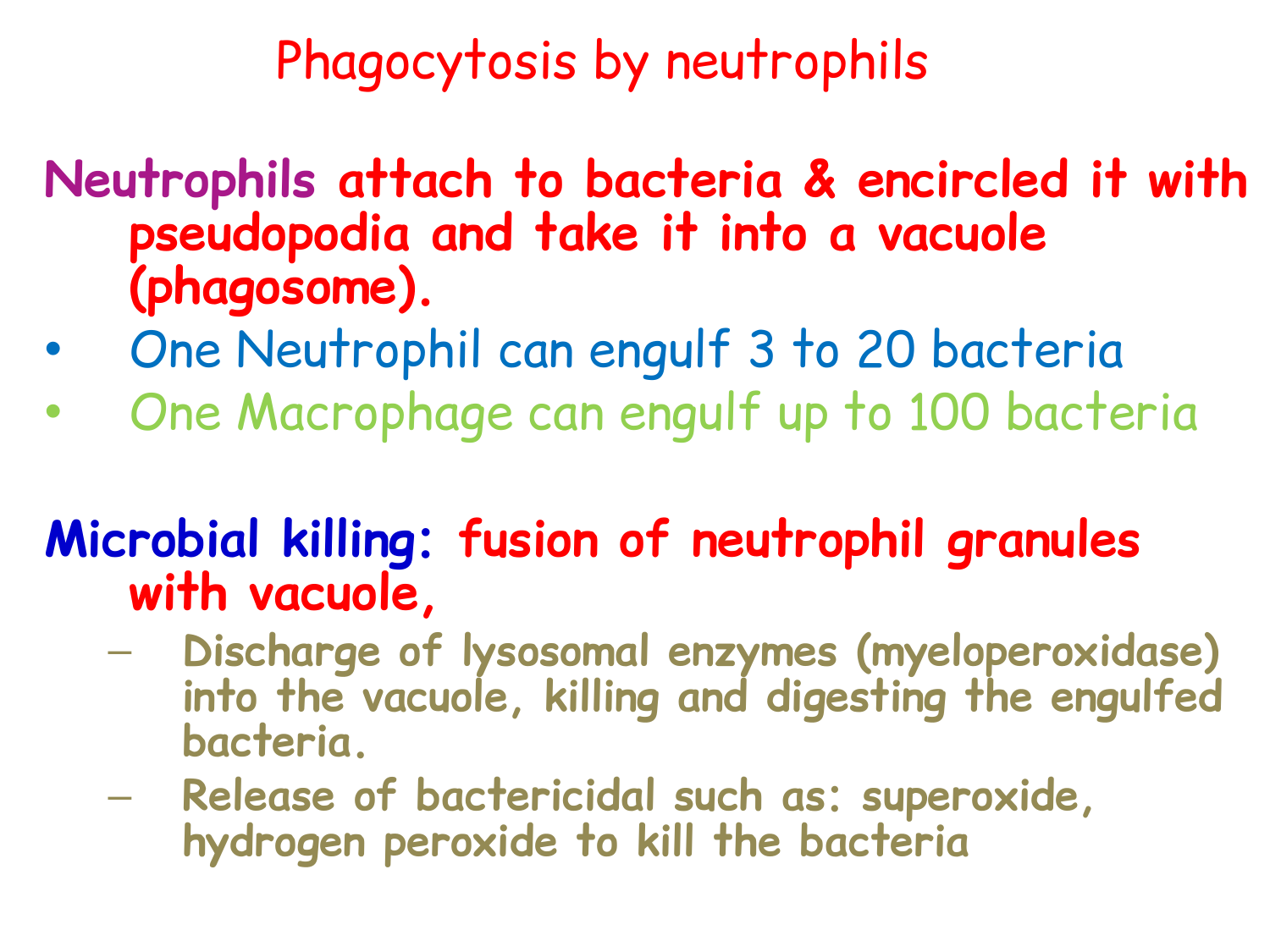

# Phagocytosis by neutrophils
Neutrophils attach to bacteria & encircled it with pseudopodia and take it into a vacuole (phagosome).
One Neutrophil can engulf 3 to 20 bacteria
One Macrophage can engulf up to 100 bacteria

Microbial killing: fusion of neutrophil granules with vacuole,
Discharge of lysosomal enzymes (myeloperoxidase) into the vacuole, killing and digesting the engulfed bacteria.
Release of bactericidal such as: superoxide, hydrogen peroxide to kill the bacteria